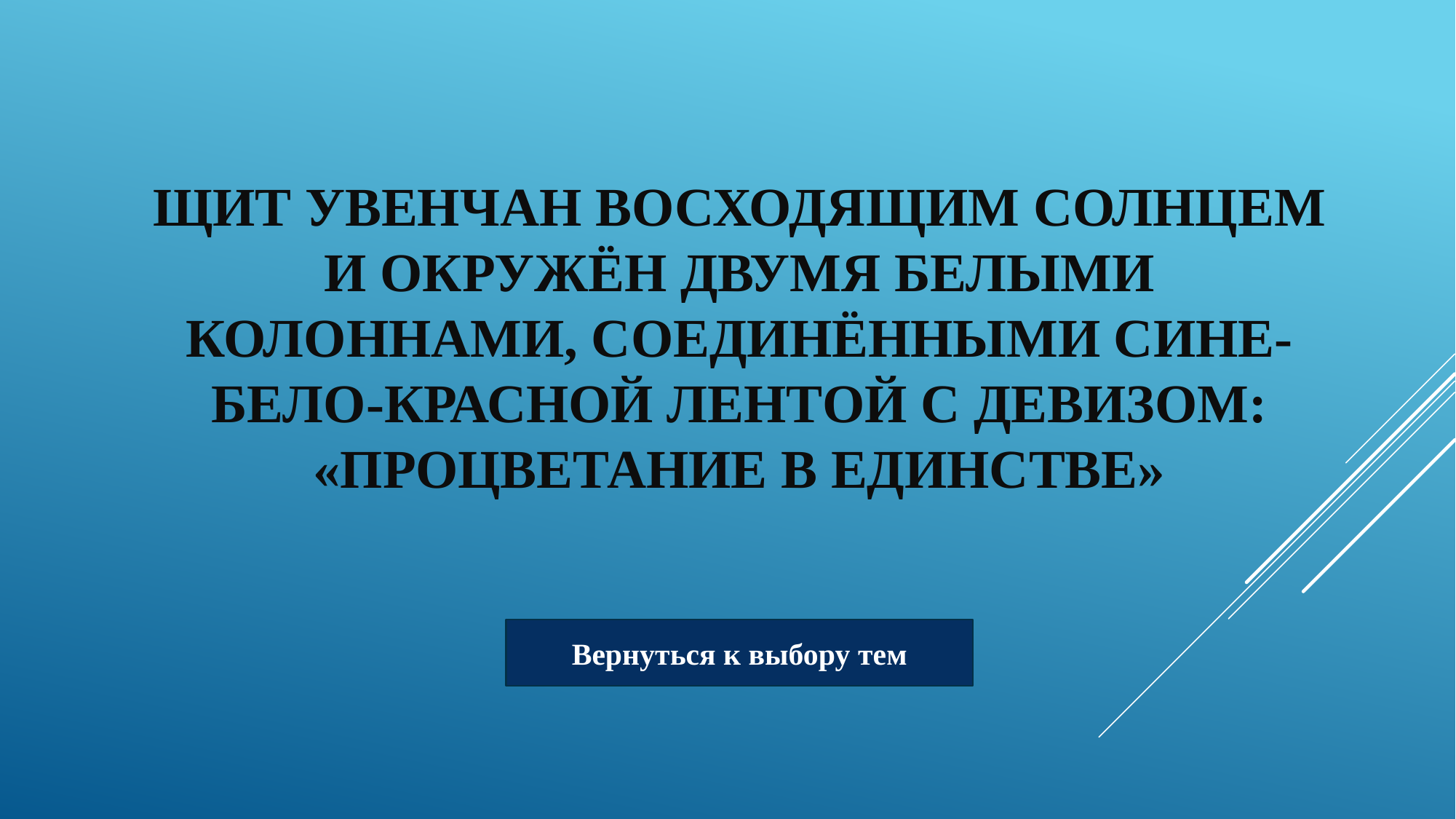

# Щит увенчан восходящим солнцем и окружён двумя белыми колоннами, соединёнными сине-бело-красной лентой с девизом: «Процветание в единстве»